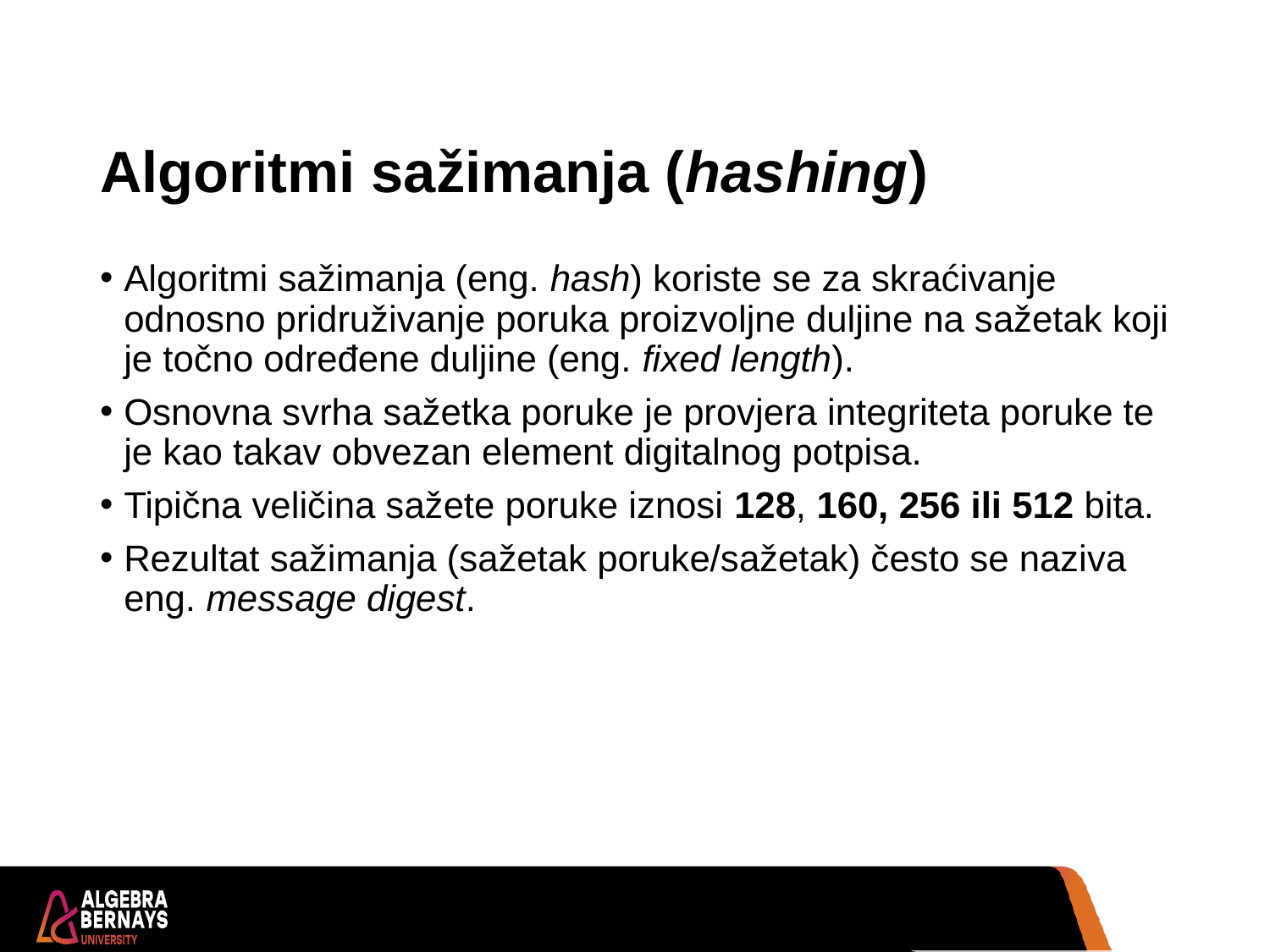

# Algoritmi sažimanja (hashing)
Algoritmi sažimanja (eng. hash) koriste se za skraćivanje odnosno pridruživanje poruka proizvoljne duljine na sažetak koji je točno određene duljine (eng. fixed length).
Osnovna svrha sažetka poruke je provjera integriteta poruke te je kao takav obvezan element digitalnog potpisa.
Tipična veličina sažete poruke iznosi 128, 160, 256 ili 512 bita.
Rezultat sažimanja (sažetak poruke/sažetak) često se naziva eng. message digest.